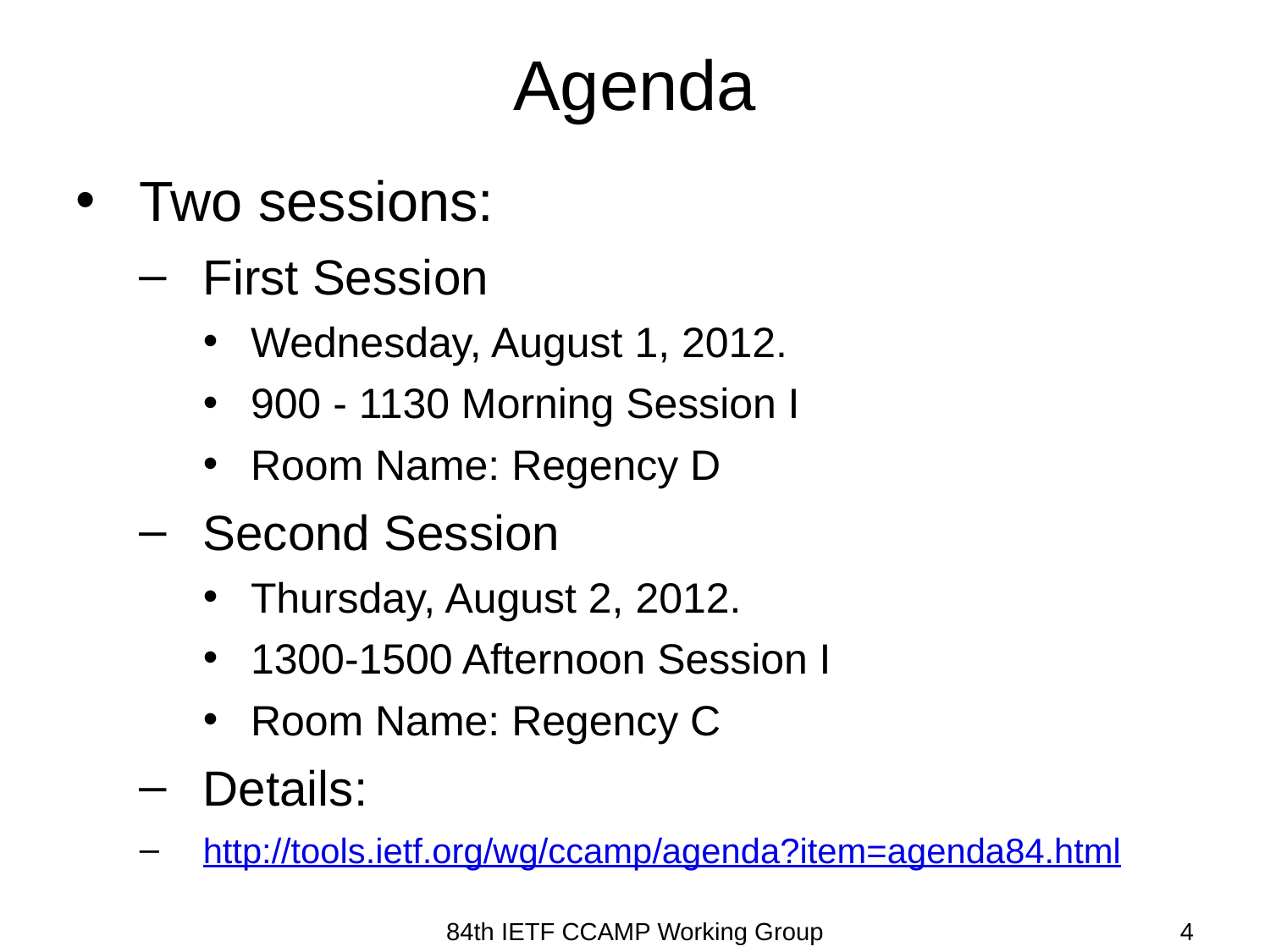

# Agenda
Two sessions:
First Session
Wednesday, August 1, 2012.
900 - 1130 Morning Session I
Room Name: Regency D
Second Session
Thursday, August 2, 2012.
1300-1500 Afternoon Session I
Room Name: Regency C
Details:
http://tools.ietf.org/wg/ccamp/agenda?item=agenda84.html

84th IETF CCAMP Working Group
84th IETF CCAMP Working Group
4